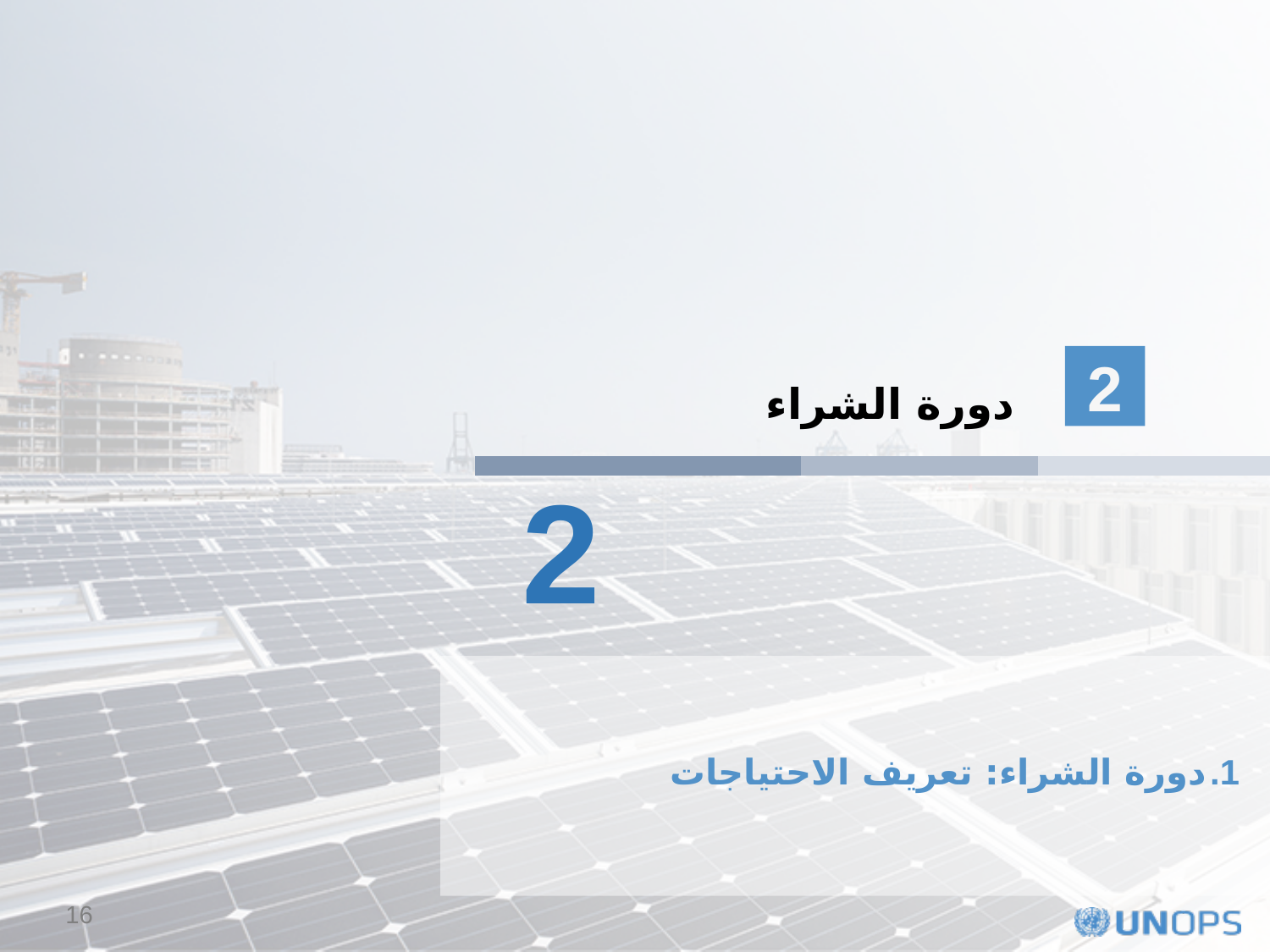

2
 دورة الشراء
2
دورة الشراء: تعريف الاحتياجات